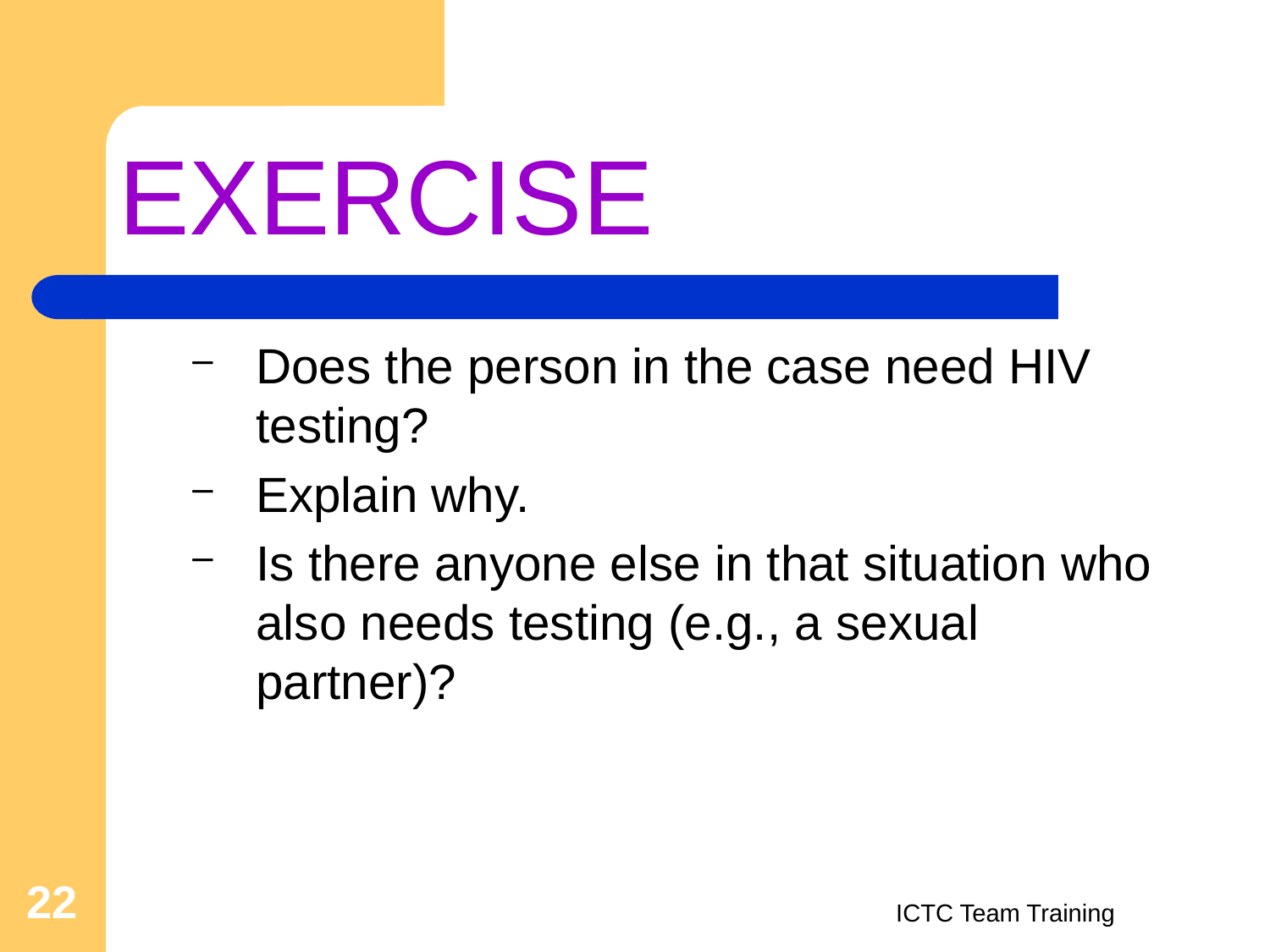

# EXERCISE
Does the person in the case need HIV testing?
Explain why.
Is there anyone else in that situation who also needs testing (e.g., a sexual partner)?
22
ICTC Team Training